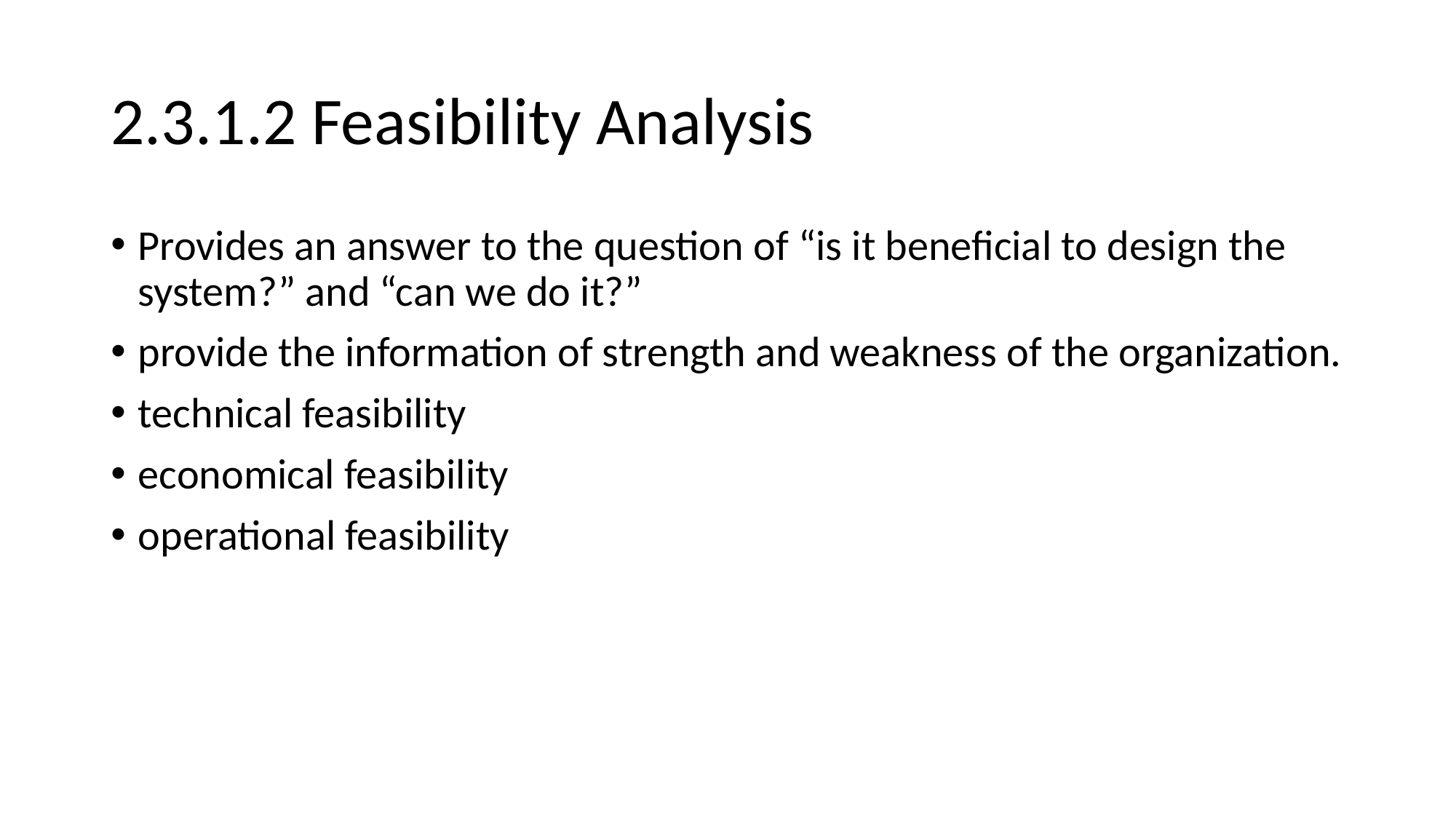

# 2.3.1.2 Feasibility Analysis
Provides an answer to the question of “is it beneficial to design the system?” and “can we do it?”
provide the information of strength and weakness of the organization.
technical feasibility
economical feasibility
operational feasibility